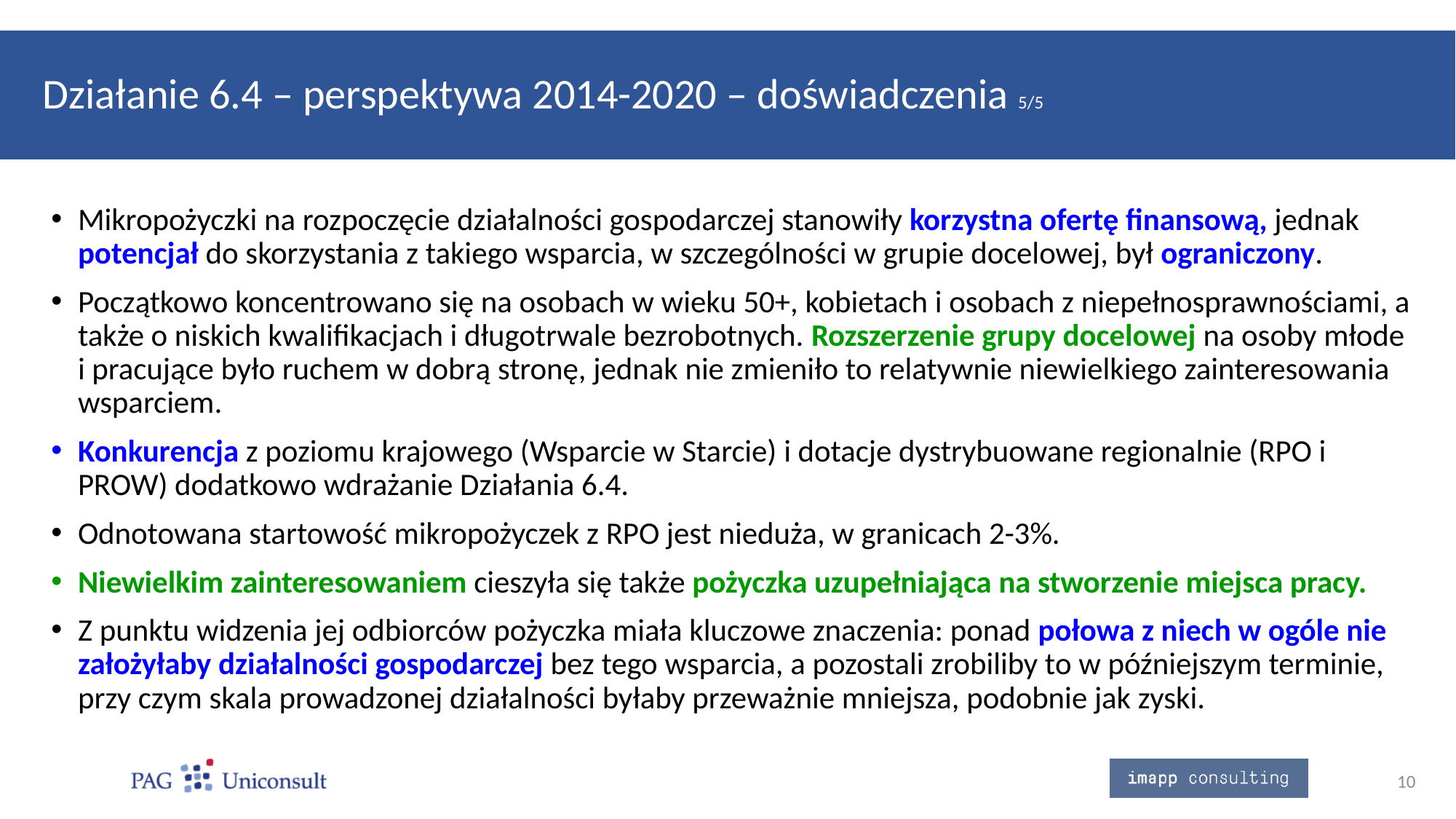

# Działanie 6.4 – perspektywa 2014-2020 – doświadczenia 5/5
Mikropożyczki na rozpoczęcie działalności gospodarczej stanowiły korzystna ofertę finansową, jednak potencjał do skorzystania z takiego wsparcia, w szczególności w grupie docelowej, był ograniczony.
Początkowo koncentrowano się na osobach w wieku 50+, kobietach i osobach z niepełnosprawnościami, a także o niskich kwalifikacjach i długotrwale bezrobotnych. Rozszerzenie grupy docelowej na osoby młode i pracujące było ruchem w dobrą stronę, jednak nie zmieniło to relatywnie niewielkiego zainteresowania wsparciem.
Konkurencja z poziomu krajowego (Wsparcie w Starcie) i dotacje dystrybuowane regionalnie (RPO i PROW) dodatkowo wdrażanie Działania 6.4.
Odnotowana startowość mikropożyczek z RPO jest nieduża, w granicach 2-3%.
Niewielkim zainteresowaniem cieszyła się także pożyczka uzupełniająca na stworzenie miejsca pracy.
Z punktu widzenia jej odbiorców pożyczka miała kluczowe znaczenia: ponad połowa z niech w ogóle nie założyłaby działalności gospodarczej bez tego wsparcia, a pozostali zrobiliby to w późniejszym terminie, przy czym skala prowadzonej działalności byłaby przeważnie mniejsza, podobnie jak zyski.
10